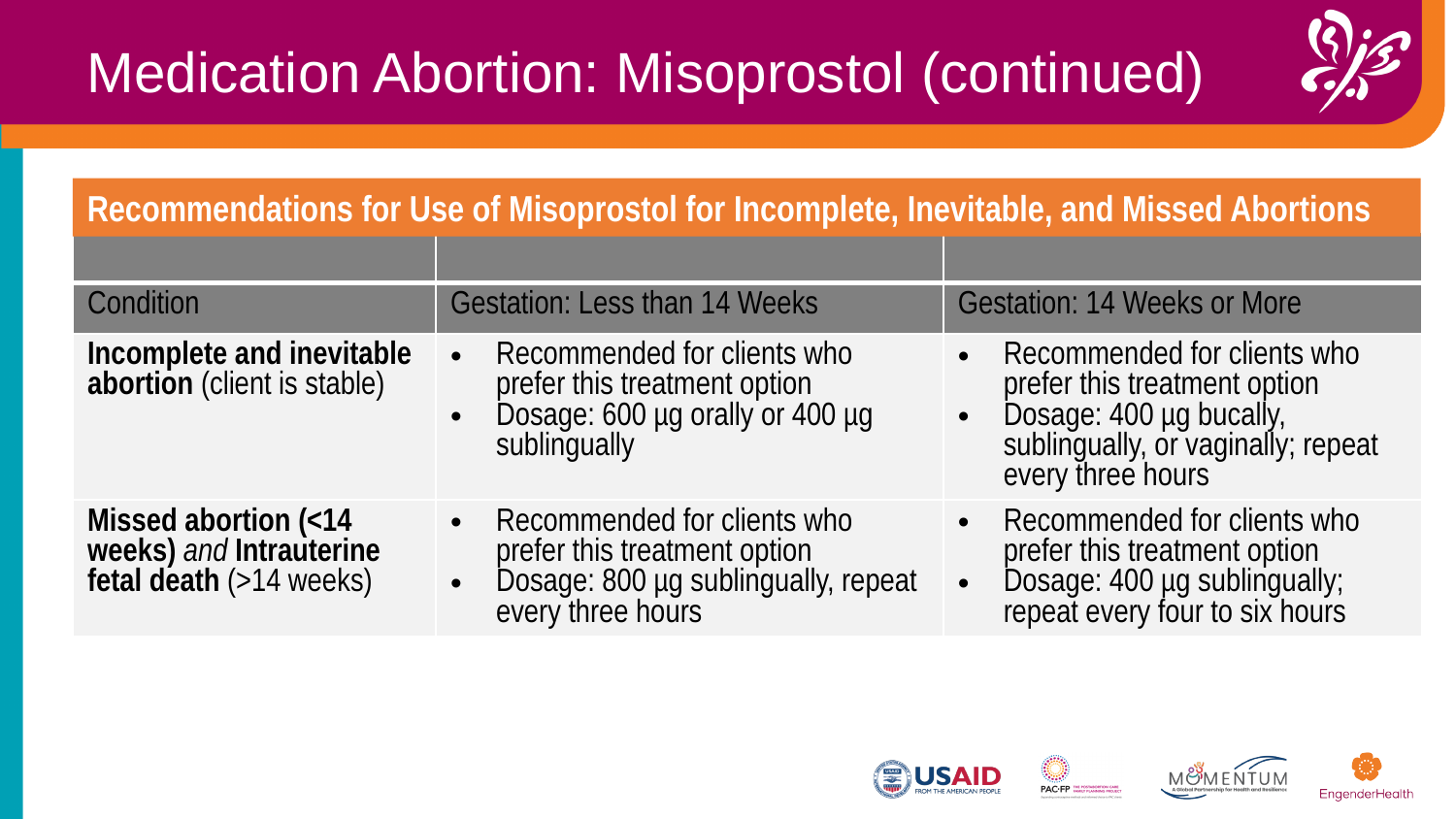

Medication Abortion: Misoprostol (continued)
Recommendations for Use of Misoprostol for Incomplete, Inevitable, and Missed Abortions
|  |  |  |
| --- | --- | --- |
| Condition | Gestation: Less than 14 Weeks | Gestation: 14 Weeks or More |
| Incomplete and inevitable abortion (client is stable) | Recommended for clients who prefer this treatment option  Dosage: 600 µg orally or 400 µg sublingually | Recommended for clients who prefer this treatment option  Dosage: 400 µg bucally, sublingually, or vaginally; repeat every three hours |
| Missed abortion (<14 weeks) and Intrauterine fetal death (>14 weeks) | Recommended for clients who prefer this treatment option  Dosage: 800 µg sublingually, repeat every three hours | Recommended for clients who prefer this treatment option  Dosage: 400 µg sublingually; repeat every four to six hours |